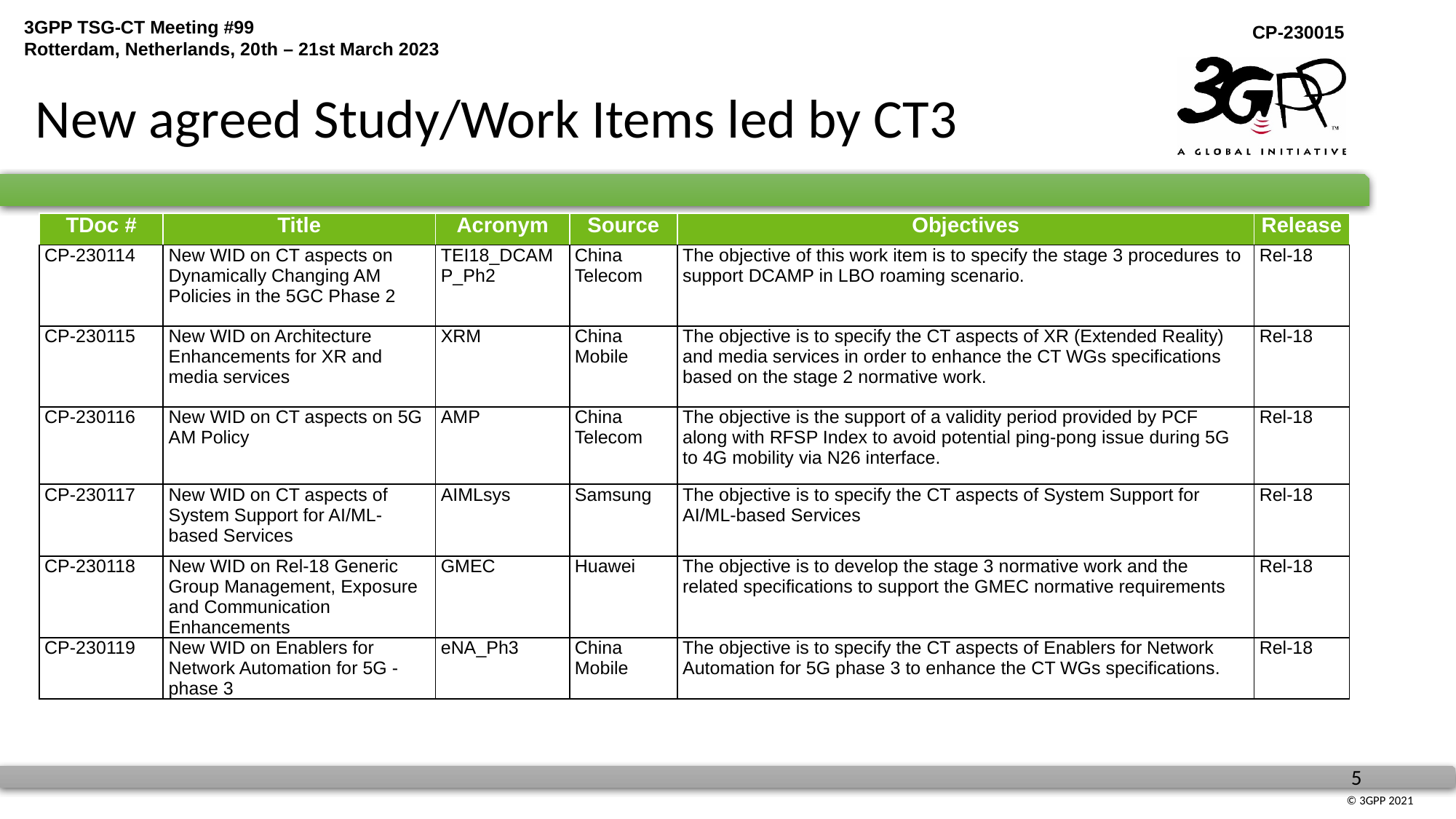

# New agreed Study/Work Items led by CT3
| TDoc # | Title | Acronym | Source | Objectives | Release |
| --- | --- | --- | --- | --- | --- |
| CP-230114 | New WID on CT aspects on Dynamically Changing AM Policies in the 5GC Phase 2 | TEI18\_DCAMP\_Ph2 | China Telecom | The objective of this work item is to specify the stage 3 procedures to support DCAMP in LBO roaming scenario. | Rel-18 |
| CP-230115 | New WID on Architecture Enhancements for XR and media services | XRM | China Mobile | The objective is to specify the CT aspects of XR (Extended Reality) and media services in order to enhance the CT WGs specifications based on the stage 2 normative work. | Rel-18 |
| CP-230116 | New WID on CT aspects on 5G AM Policy | AMP | China Telecom | The objective is the support of a validity period provided by PCF along with RFSP Index to avoid potential ping-pong issue during 5G to 4G mobility via N26 interface. | Rel-18 |
| CP-230117 | New WID on CT aspects of System Support for AI/ML-based Services | AIMLsys | Samsung | The objective is to specify the CT aspects of System Support for AI/ML-based Services | Rel-18 |
| CP-230118 | New WID on Rel-18 Generic Group Management, Exposure and Communication Enhancements | GMEC | Huawei | The objective is to develop the stage 3 normative work and the related specifications to support the GMEC normative requirements | Rel-18 |
| CP-230119 | New WID on Enablers for Network Automation for 5G - phase 3 | eNA\_Ph3 | China Mobile | The objective is to specify the CT aspects of Enablers for Network Automation for 5G phase 3 to enhance the CT WGs specifications. | Rel-18 |